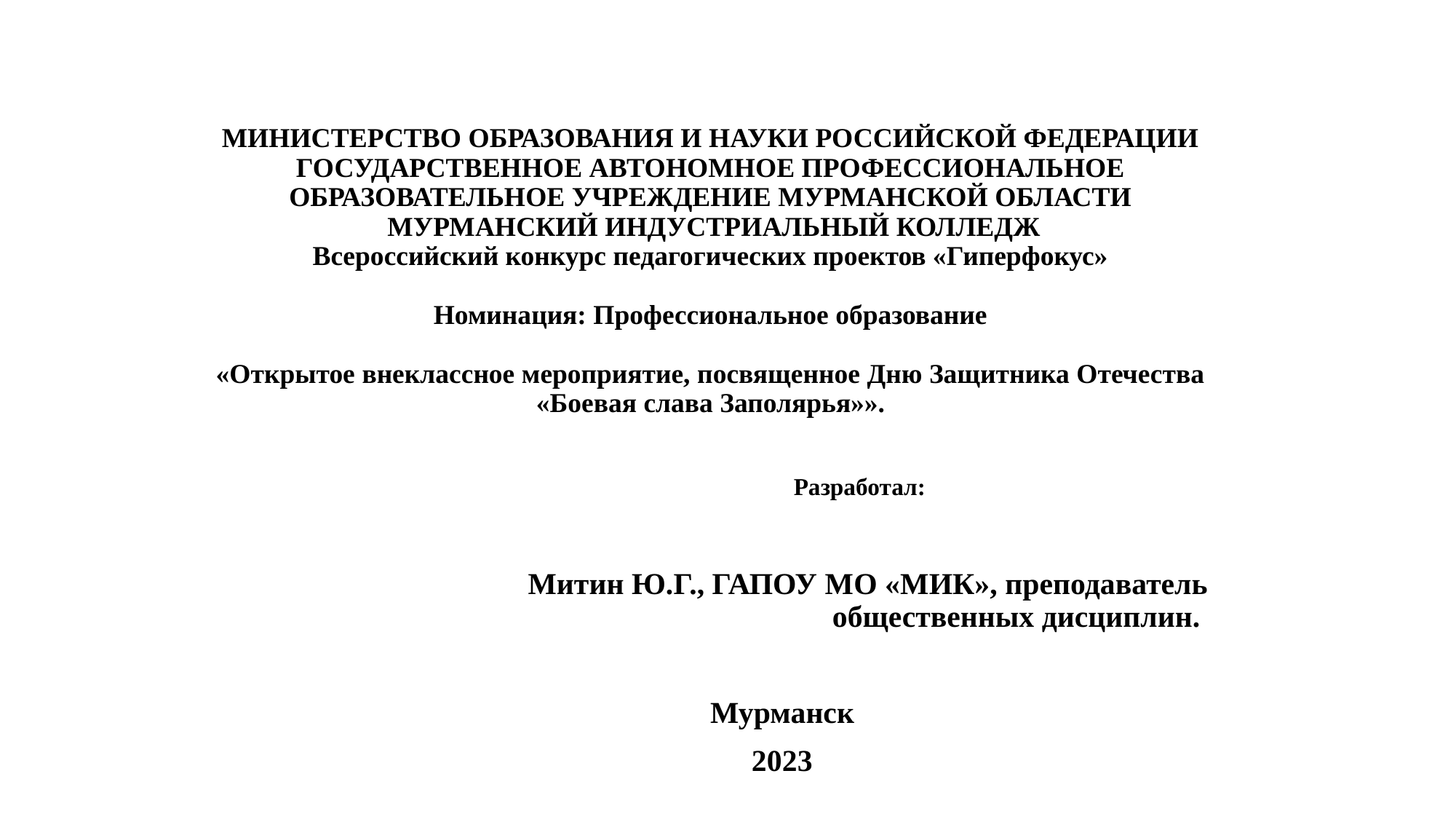

# МИНИСТЕРСТВО ОБРАЗОВАНИЯ И НАУКИ РОССИЙСКОЙ ФЕДЕРАЦИИ ГОСУДАРСТВЕННОЕ АВТОНОМНОЕ ПРОФЕССИОНАЛЬНОЕ ОБРАЗОВАТЕЛЬНОЕ УЧРЕЖДЕНИЕ МУРМАНСКОЙ ОБЛАСТИ МУРМАНСКИЙ ИНДУСТРИАЛЬНЫЙ КОЛЛЕДЖ Всероссийский конкурс педагогических проектов «Гиперфокус» Номинация: Профессиональное образование «Открытое внеклассное мероприятие, посвященное Дню Защитника Отечества «Боевая слава Заполярья»».
Разработал:
 Митин Ю.Г., ГАПОУ МО «МИК», преподаватель общественных дисциплин.

Мурманск
2023